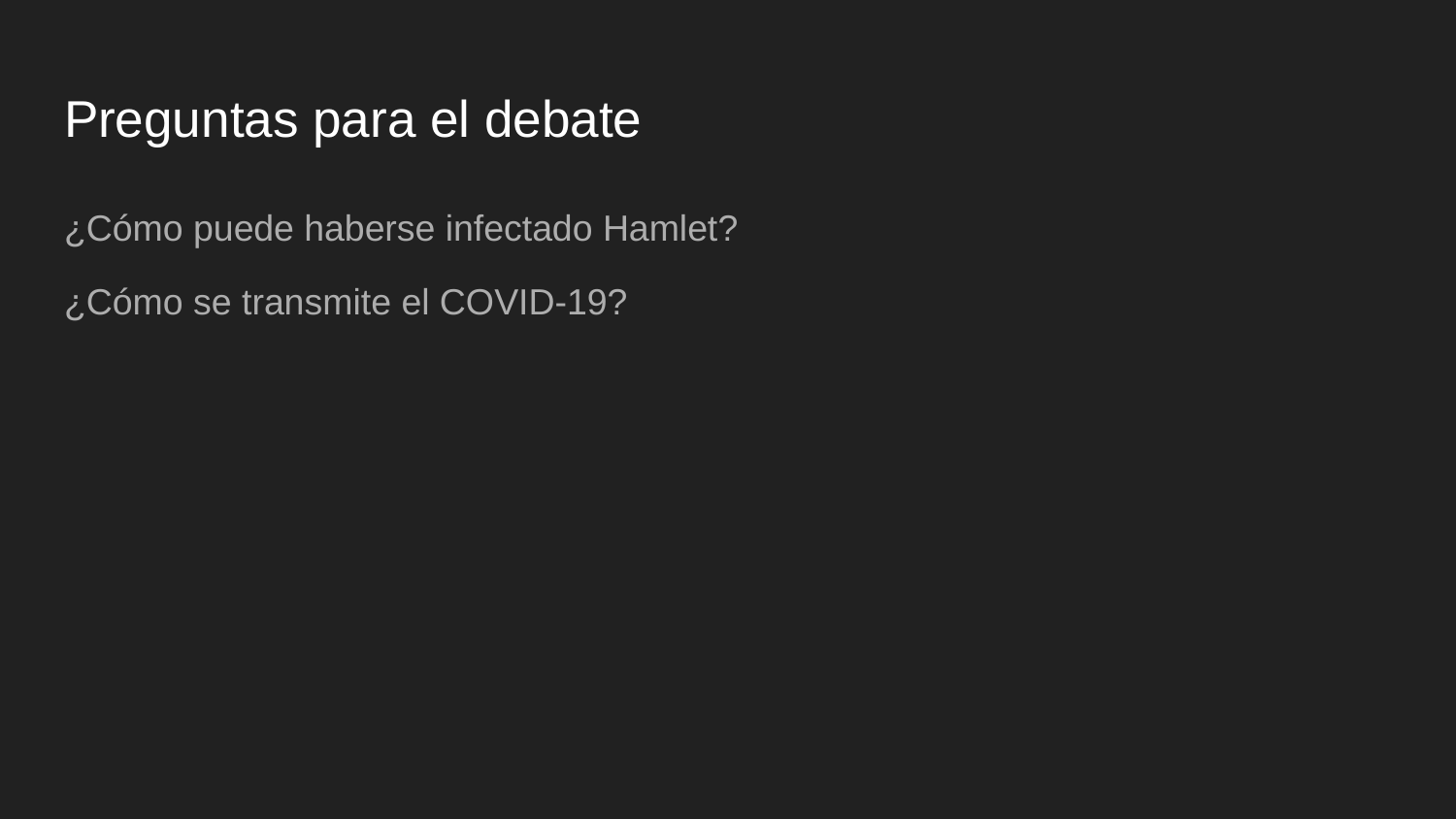

# Preguntas para el debate
¿Cómo puede haberse infectado Hamlet?
¿Cómo se transmite el COVID-19?